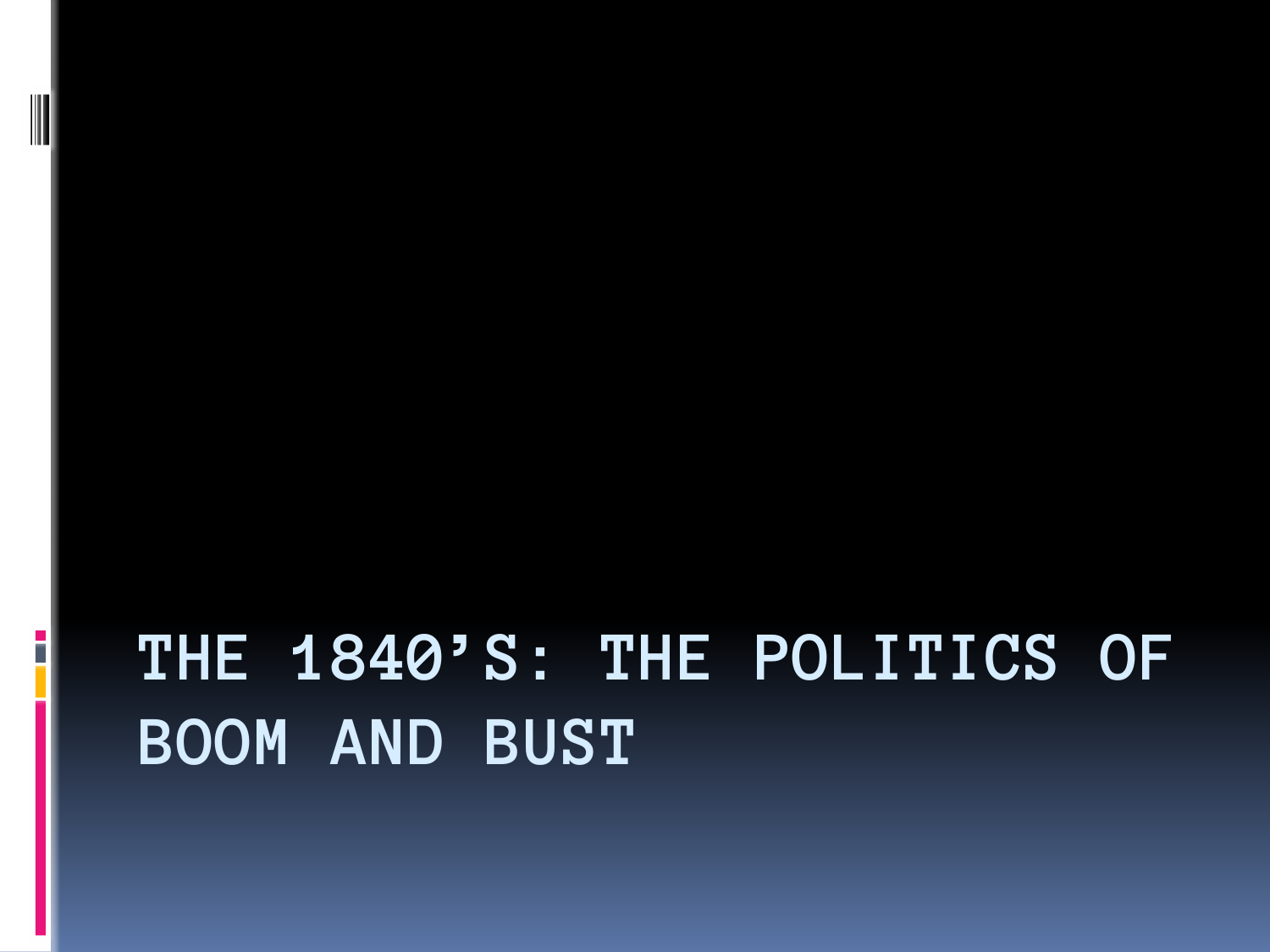

# The 1840’s: The Politics of Boom and Bust